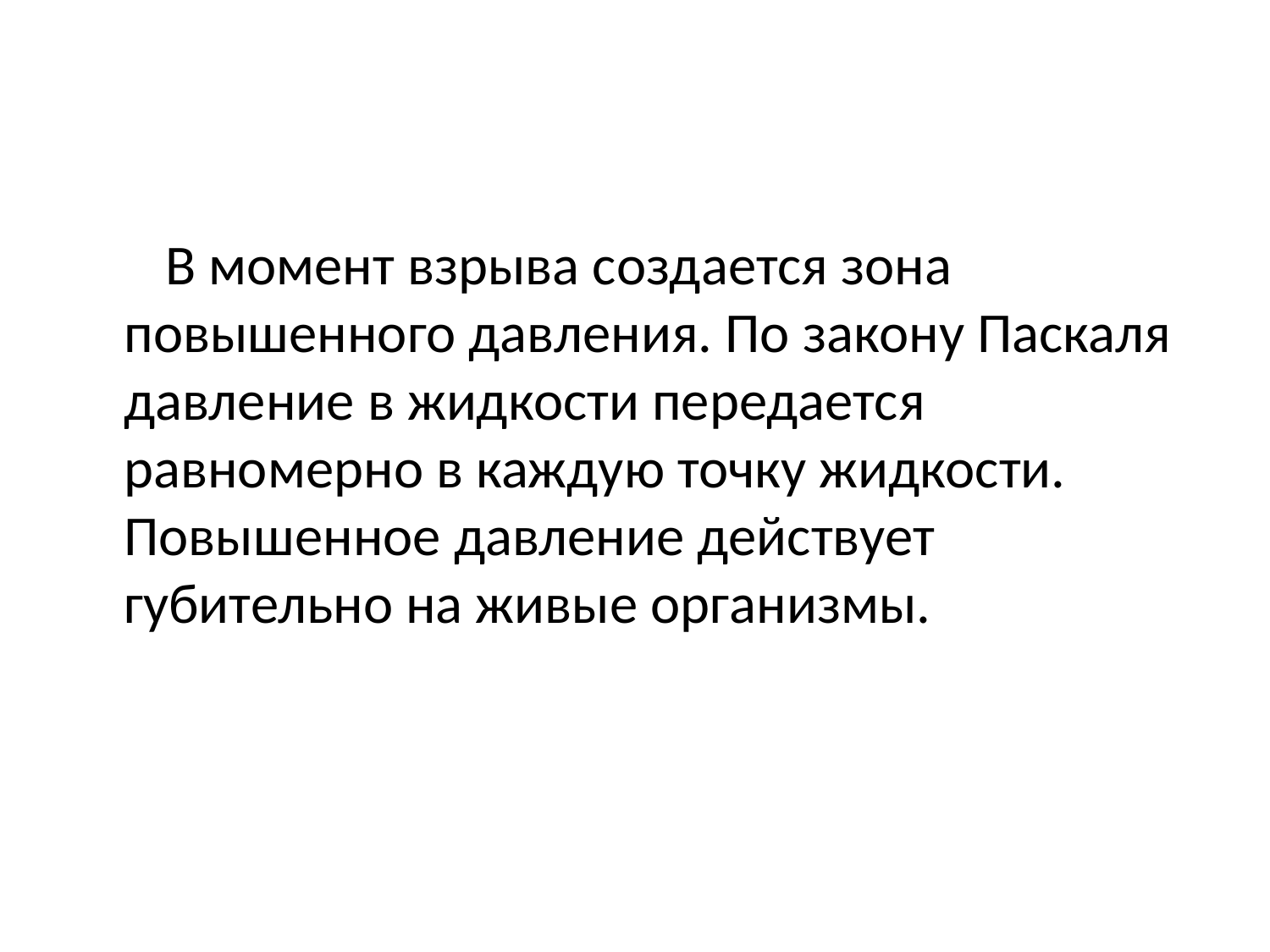

#
       В момент взрыва создается зона повышенного давления. По закону Паскаля давление в жидкости передается равномерно в каждую точку жидкости. Повышенное давление действует губительно на живые организмы.